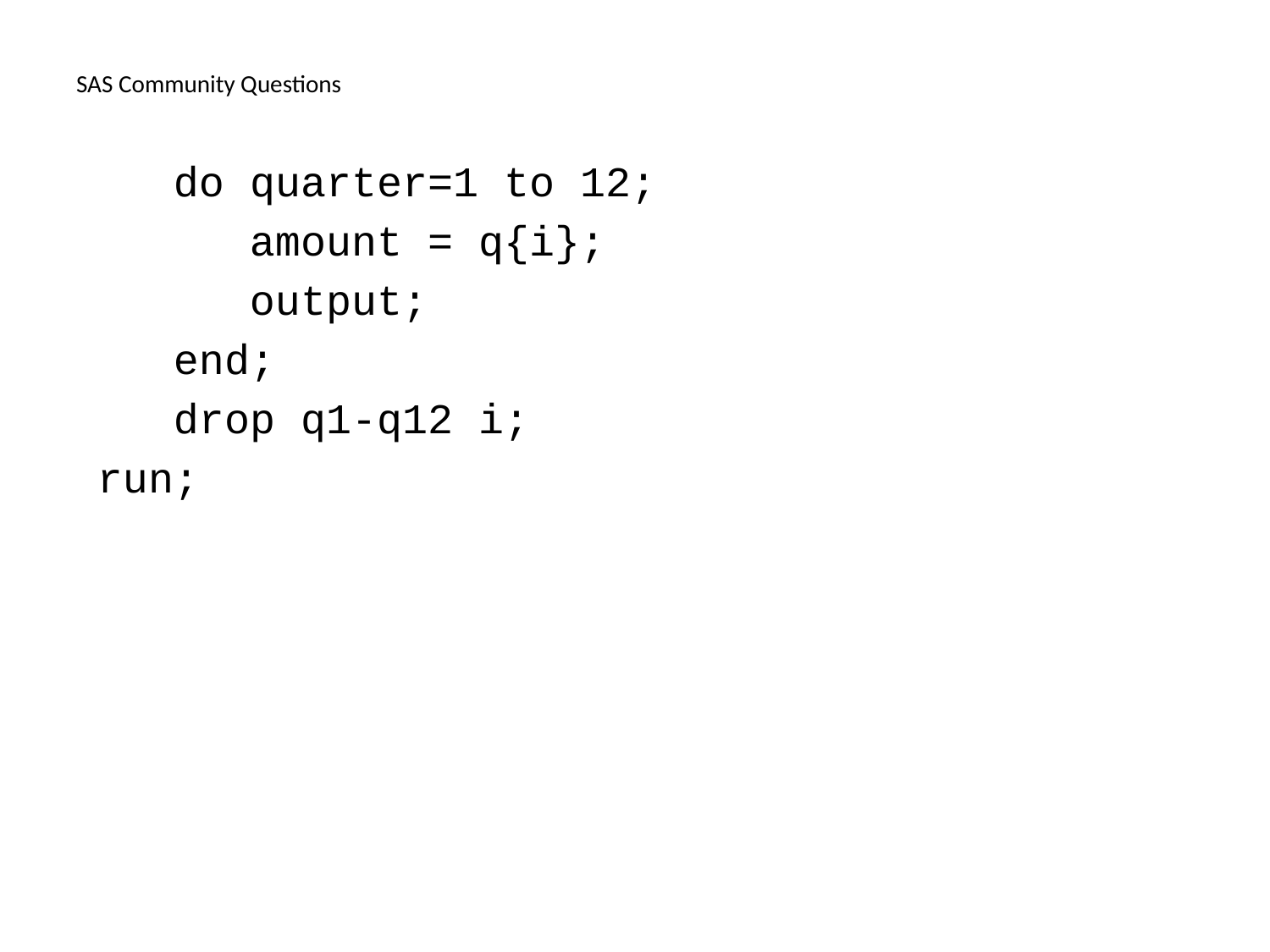

# SAS Community Questions
   do quarter=1 to 12;
      amount = q{i};
      output;
   end;
   drop q1-q12 i;
run;